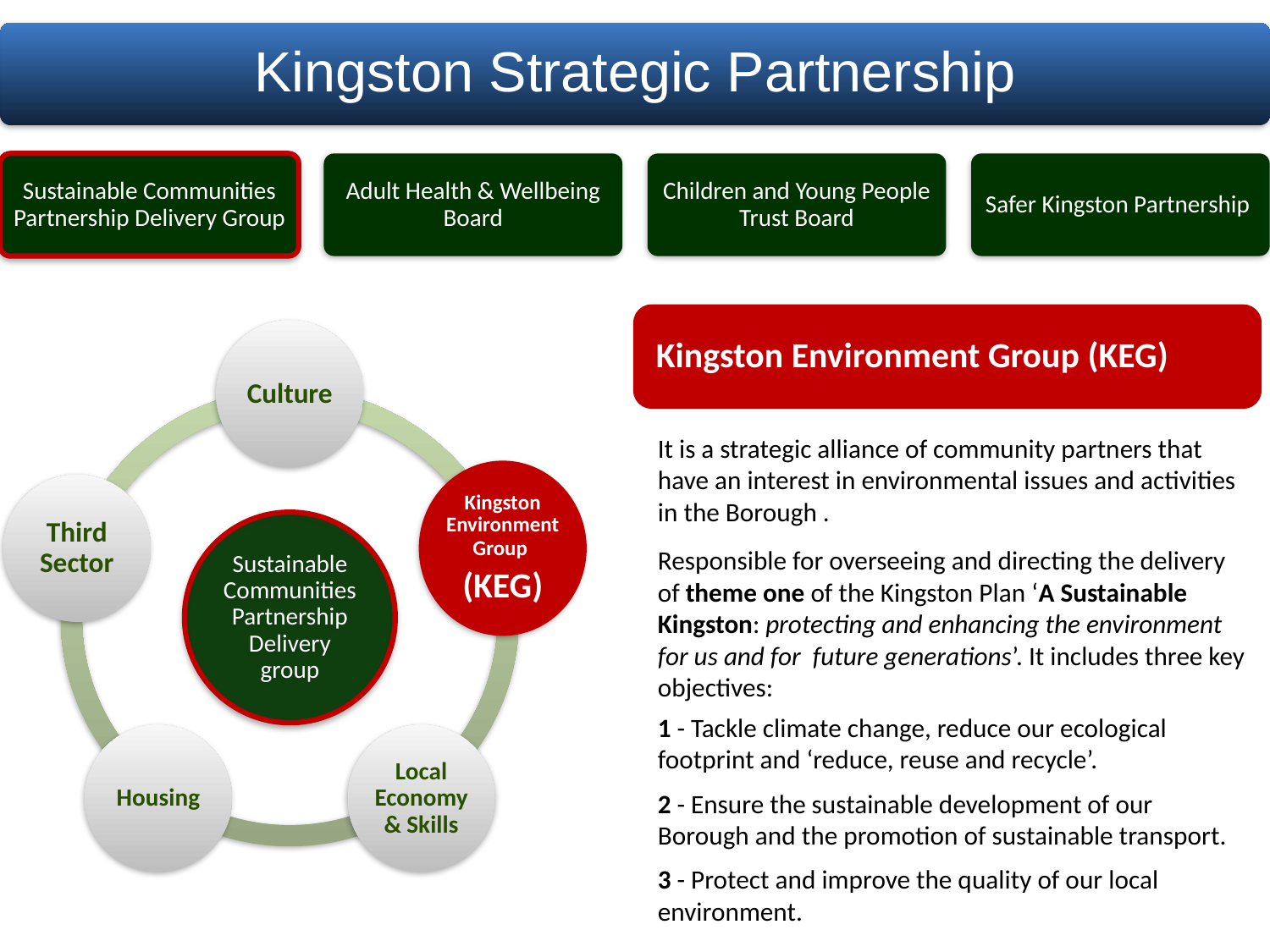

Kingston Strategic Partnership
Sustainable Communities Partnership Delivery Group
Adult Health & Wellbeing Board
Children and Young People Trust Board
Safer Kingston Partnership

Kingston Environment Group (KEG)
Sustainable Communities Partnership Delivery group
Culture
Kingston Environment Group
(KEG)
Local Economy & Skills
Housing
Third Sector
# It is a strategic alliance of community partners that have an interest in environmental issues and activities in the Borough . Responsible for overseeing and directing the delivery of theme one of the Kingston Plan ‘A Sustainable Kingston: protecting and enhancing the environment for us and for  future generations’. It includes three key objectives: 1 - Tackle climate change, reduce our ecological footprint and ‘reduce, reuse and recycle’. 2 - Ensure the sustainable development of our Borough and the promotion of sustainable transport. 3 - Protect and improve the quality of our local environment.